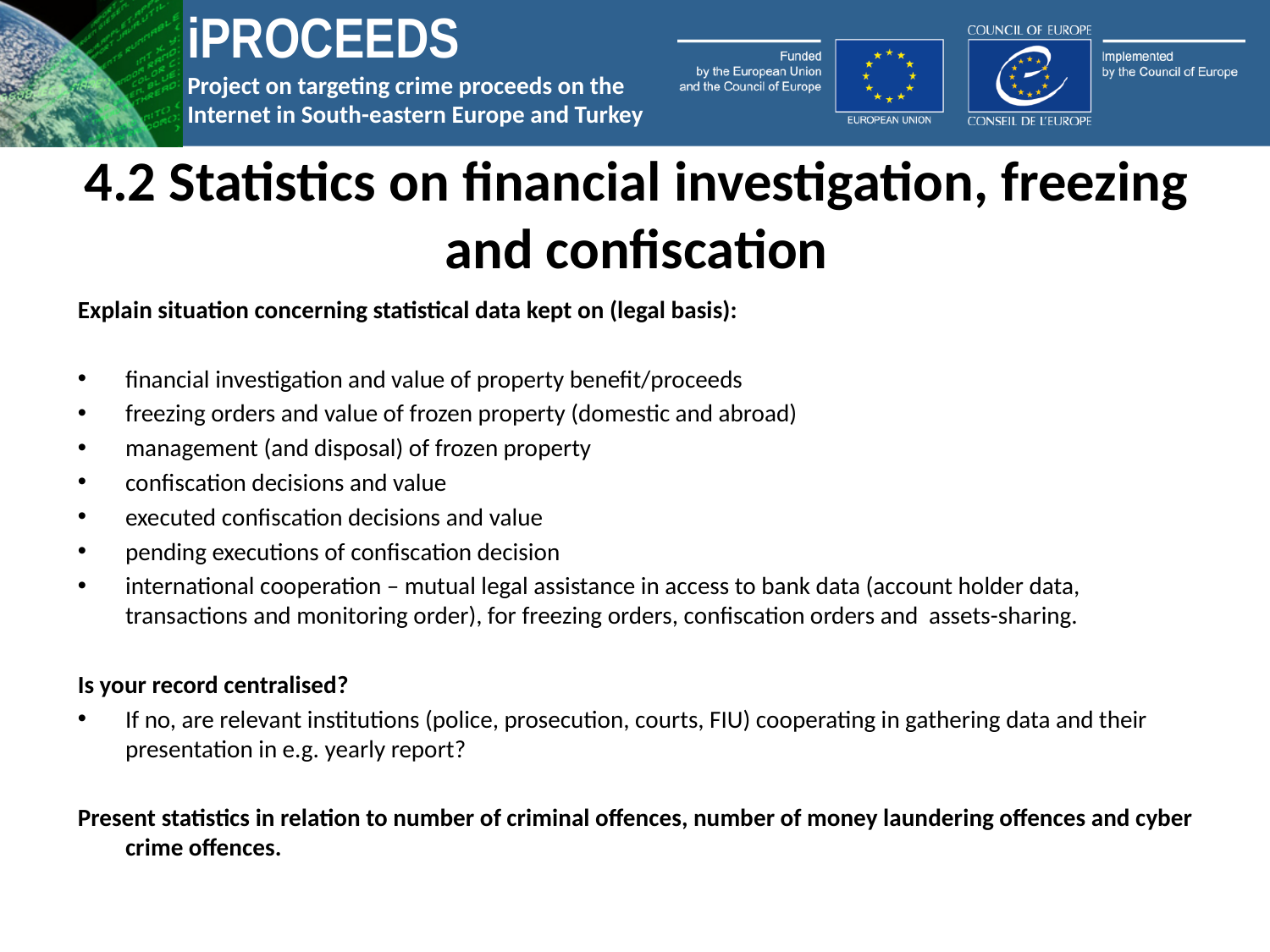

# 4.2 Statistics on financial investigation, freezing and confiscation
Explain situation concerning statistical data kept on (legal basis):

financial investigation and value of property benefit/proceeds
freezing orders and value of frozen property (domestic and abroad)
management (and disposal) of frozen property
confiscation decisions and value
executed confiscation decisions and value
pending executions of confiscation decision
international cooperation – mutual legal assistance in access to bank data (account holder data, transactions and monitoring order), for freezing orders, confiscation orders and  assets-sharing.

Is your record centralised?
If no, are relevant institutions (police, prosecution, courts, FIU) cooperating in gathering data and their presentation in e.g. yearly report?

Present statistics in relation to number of criminal offences, number of money laundering offences and cyber crime offences.